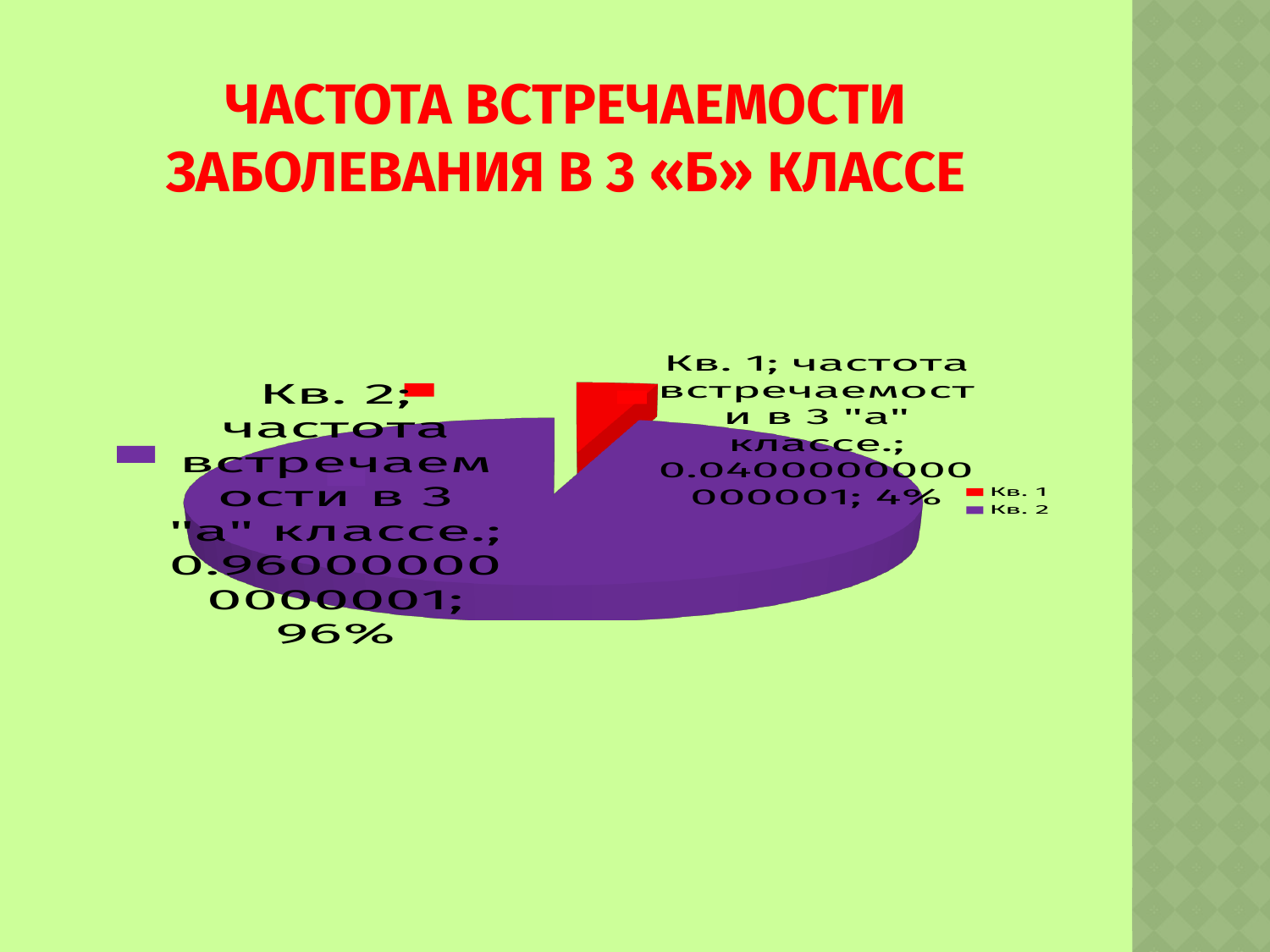

# Частота встречаемости заболевания в 3 «б» классе

[unsupported chart]